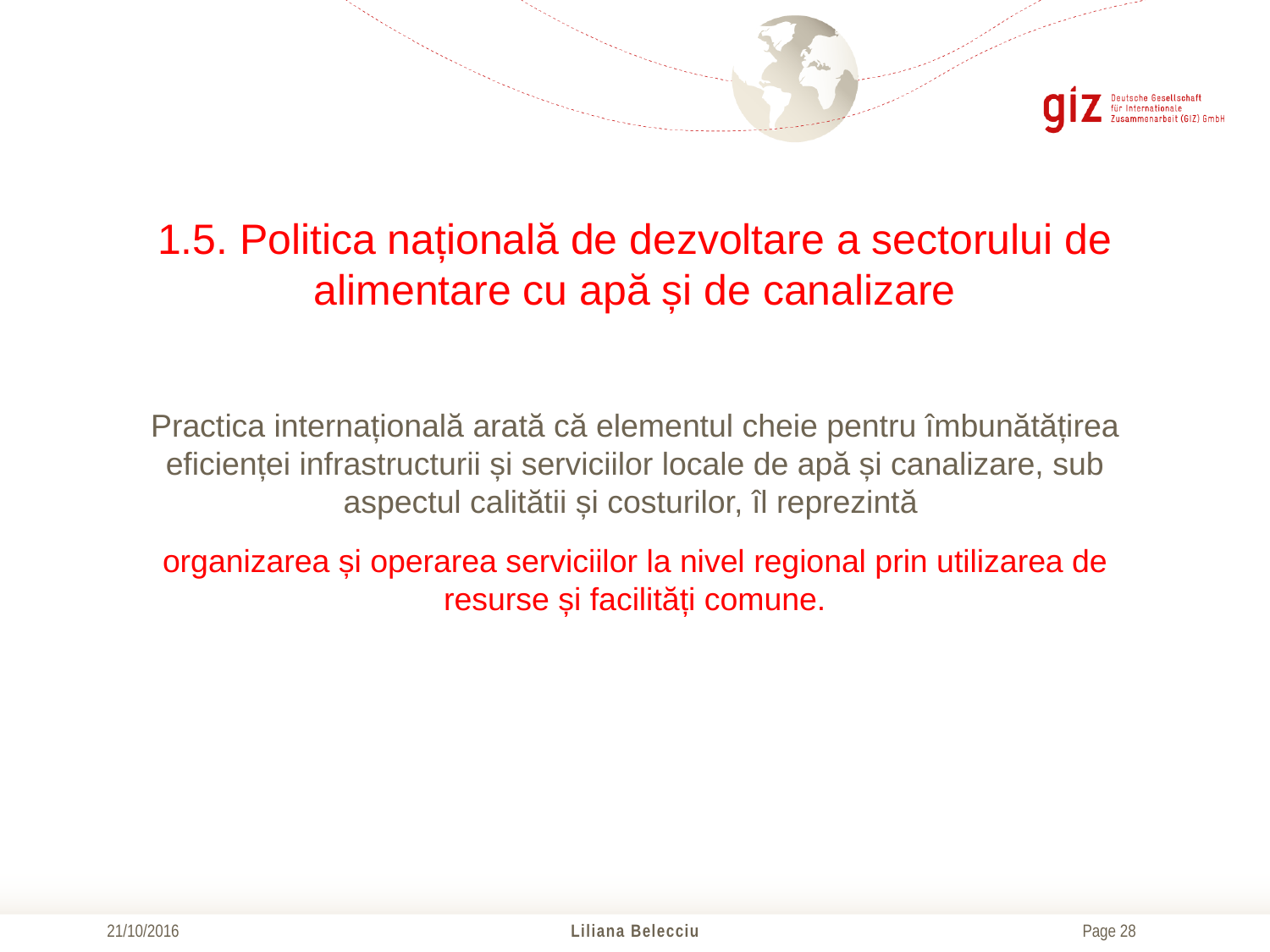

# 1.5. Politica națională de dezvoltare a sectorului de alimentare cu apă și de canalizare

Practica internațională arată că elementul cheie pentru îmbunătățirea eficienței infrastructurii și serviciilor locale de apă și canalizare, sub aspectul calitătii și costurilor, îl reprezintă
organizarea și operarea serviciilor la nivel regional prin utilizarea de resurse și facilități comune.

21/10/2016
Liliana Belecciu